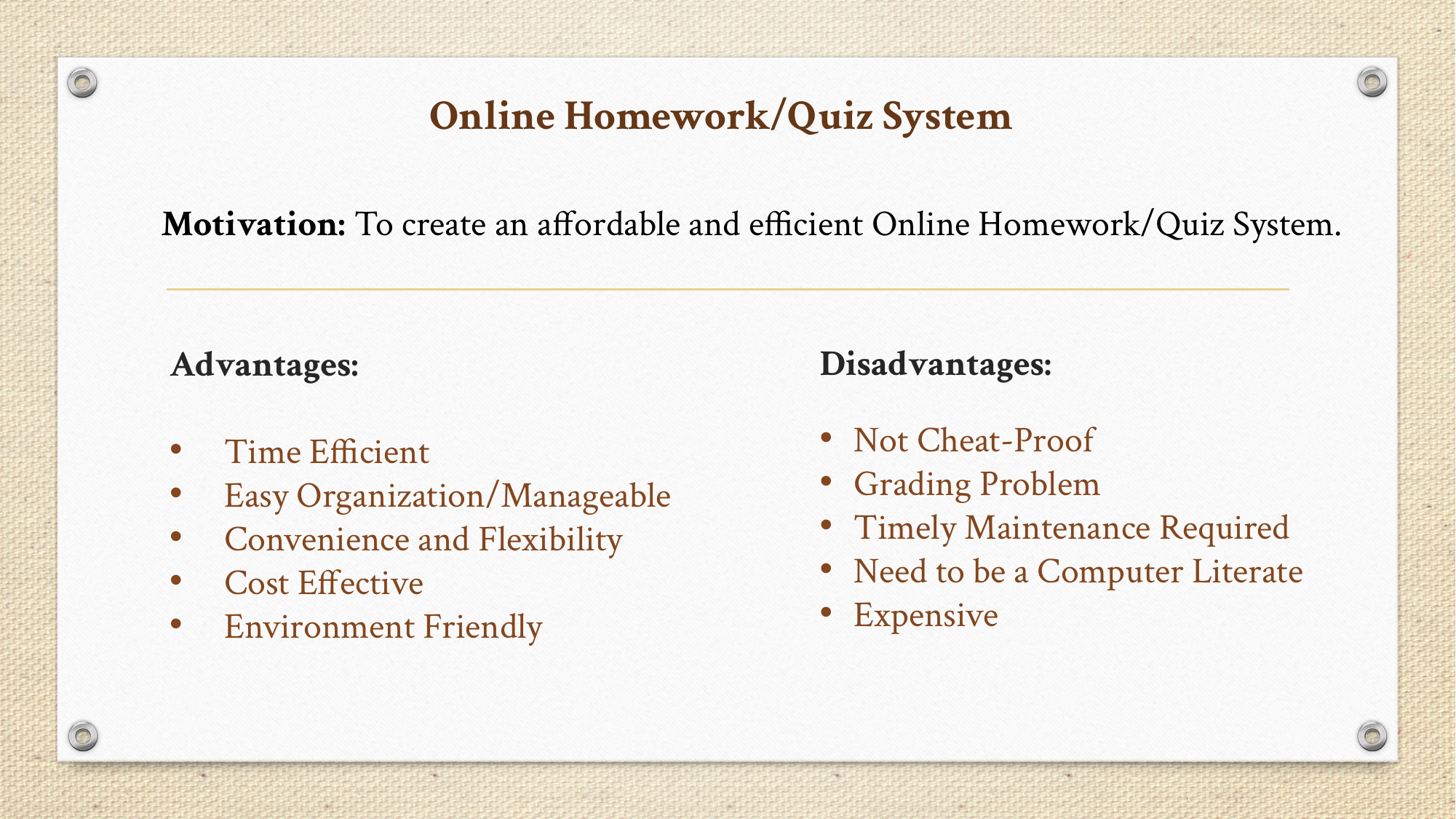

# Online Homework/Quiz System
Motivation: To create an affordable and efficient Online Homework/Quiz System.
Disadvantages:​

Not Cheat-Proof​
Grading Problem​
Timely Maintenance Required​
Need to be a Computer Literate
Expensive​

Advantages:

Time Efficient
Easy Organization/Manageable
Convenience and Flexibility
Cost Effective
Environment Friendly